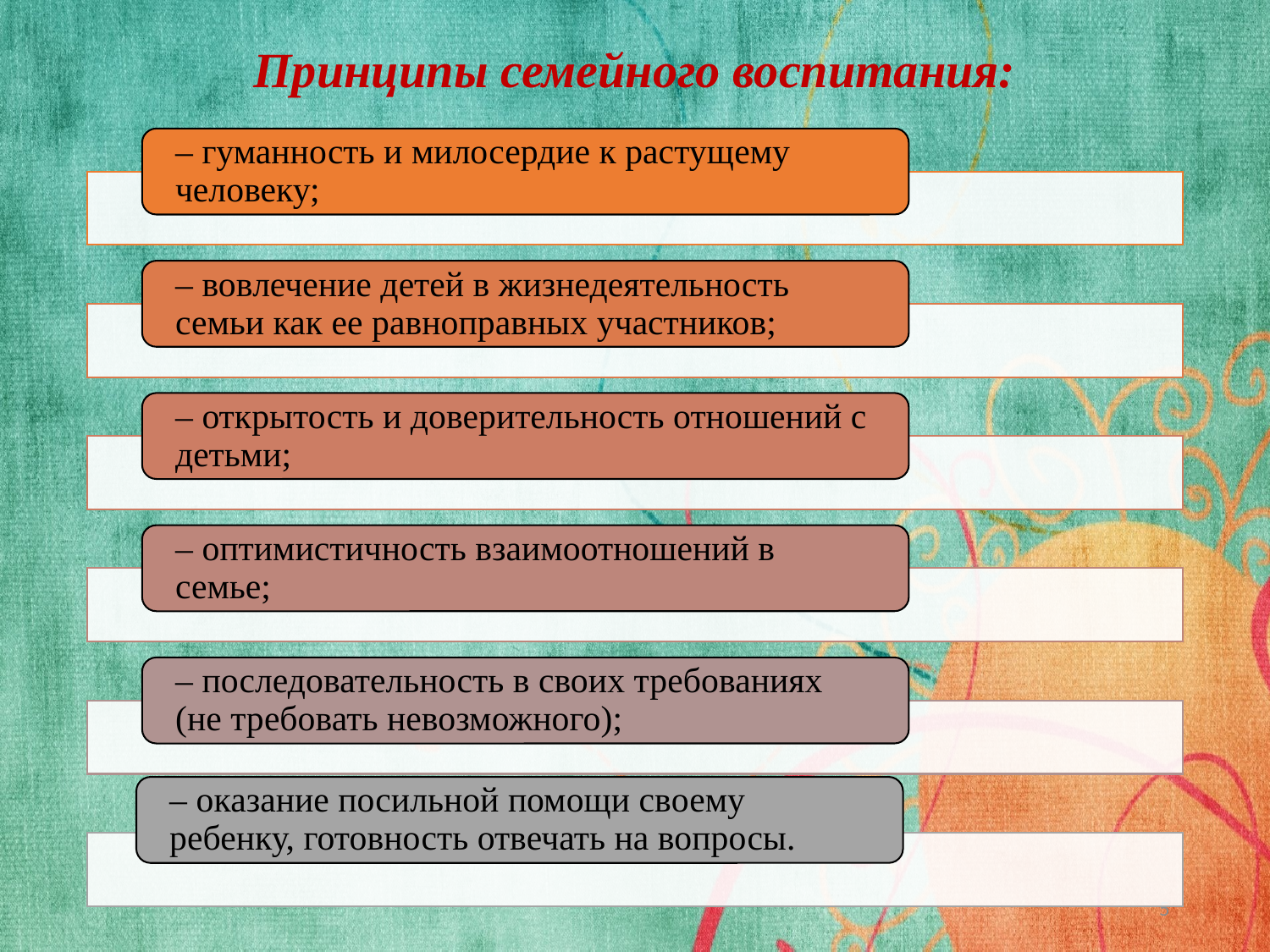

# Принципы семейного воспитания:
– гуманность и милосердие к растущему человеку;
– вовлечение детей в жизнедеятельность семьи как ее равноправных участников;
– открытость и доверительность отношений с детьми;
– оптимистичность взаимоотношений в семье;
– последовательность в своих требованиях (не требовать невозможного);
– оказание посильной помощи своему ребенку, готовность отвечать на вопросы.
5